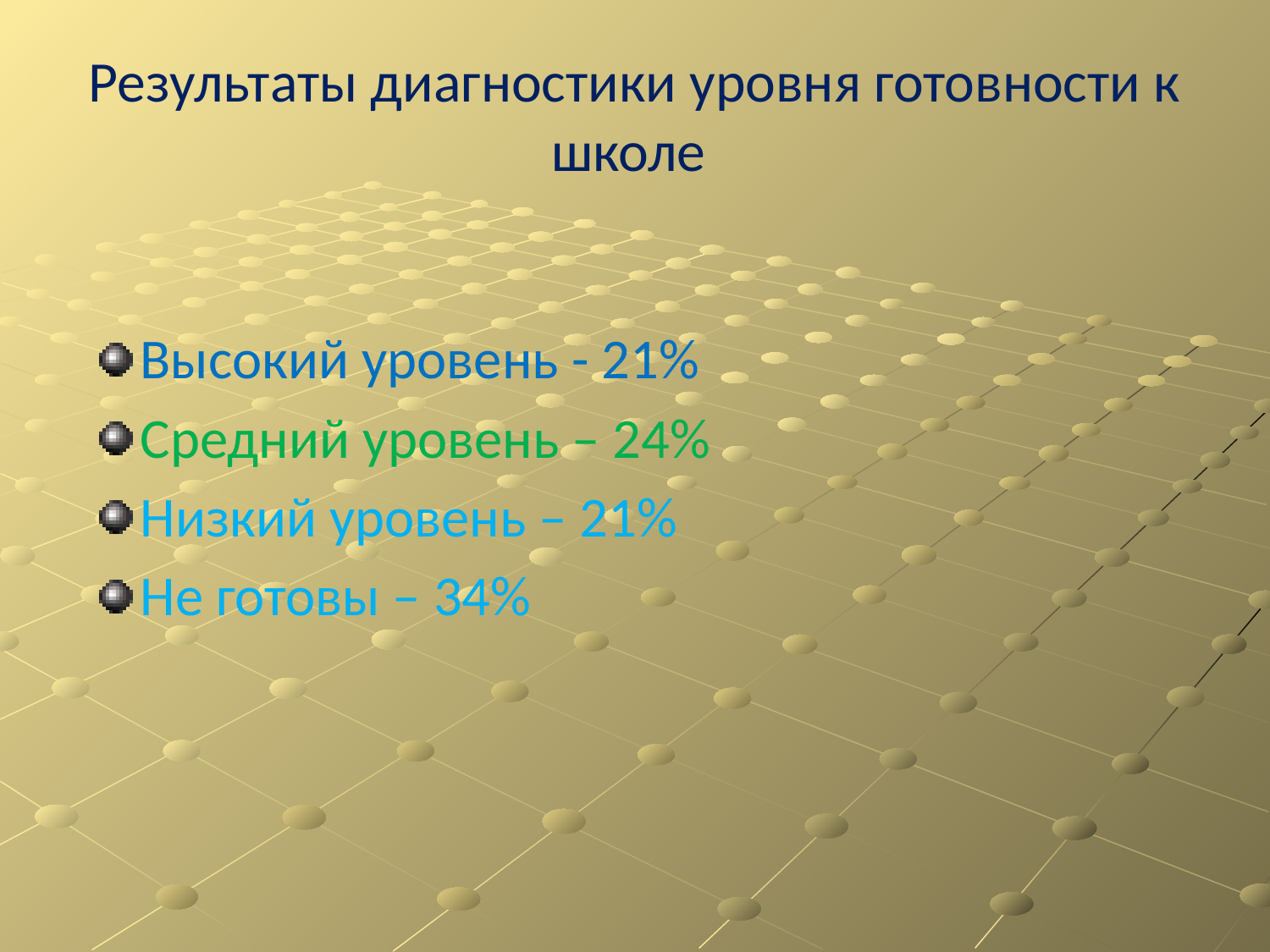

# Результаты диагностики уровня готовности к школе
Высокий уровень - 21%
Средний уровень – 24%
Низкий уровень – 21%
Не готовы – 34%